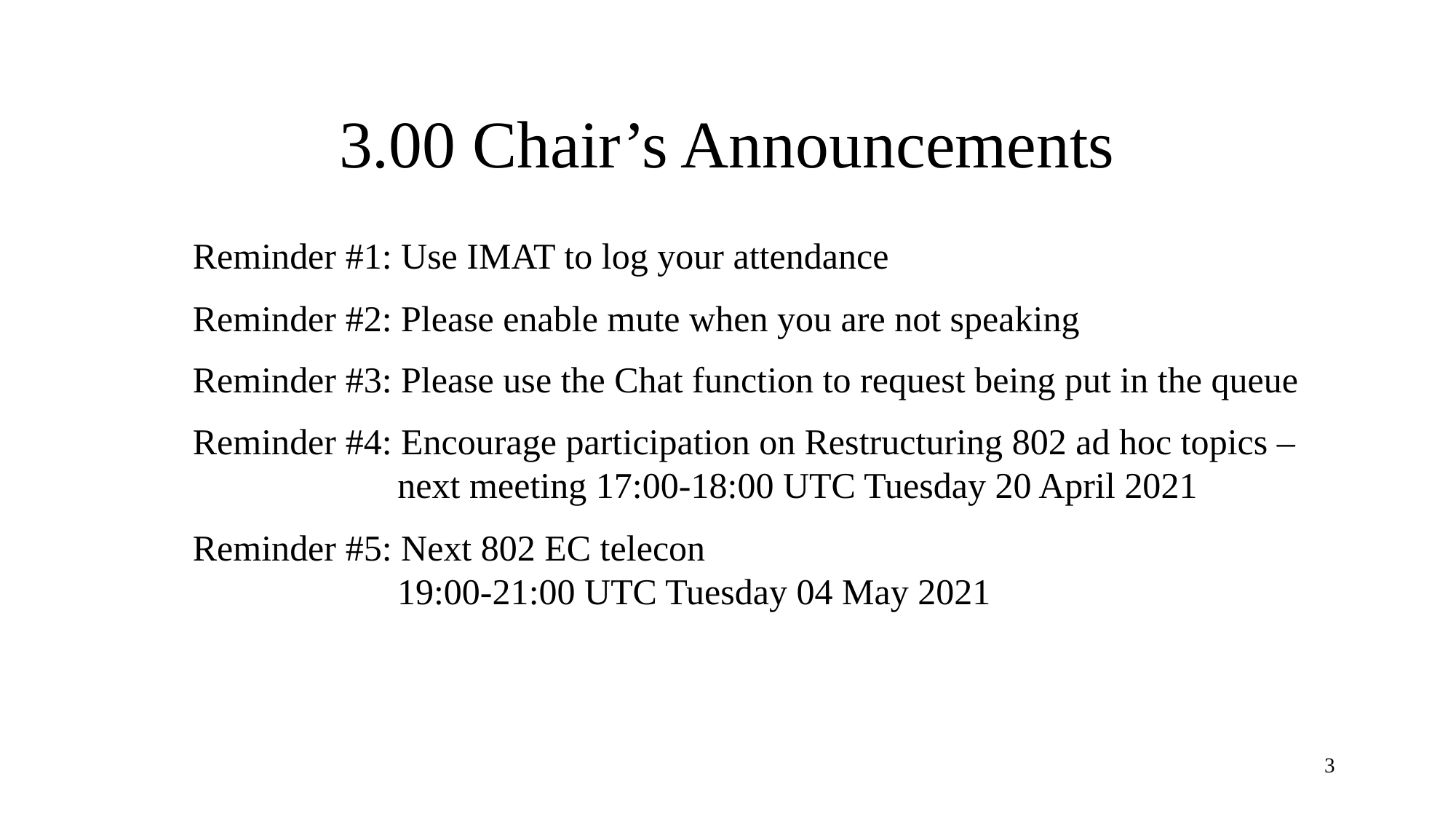

# 3.00 Chair’s Announcements
Reminder #1: Use IMAT to log your attendance
Reminder #2: Please enable mute when you are not speaking
Reminder #3: Please use the Chat function to request being put in the queue
Reminder #4: Encourage participation on Restructuring 802 ad hoc topics –
next meeting 17:00-18:00 UTC Tuesday 20 April 2021
Reminder #5: Next 802 EC telecon
19:00-21:00 UTC Tuesday 04 May 2021
3